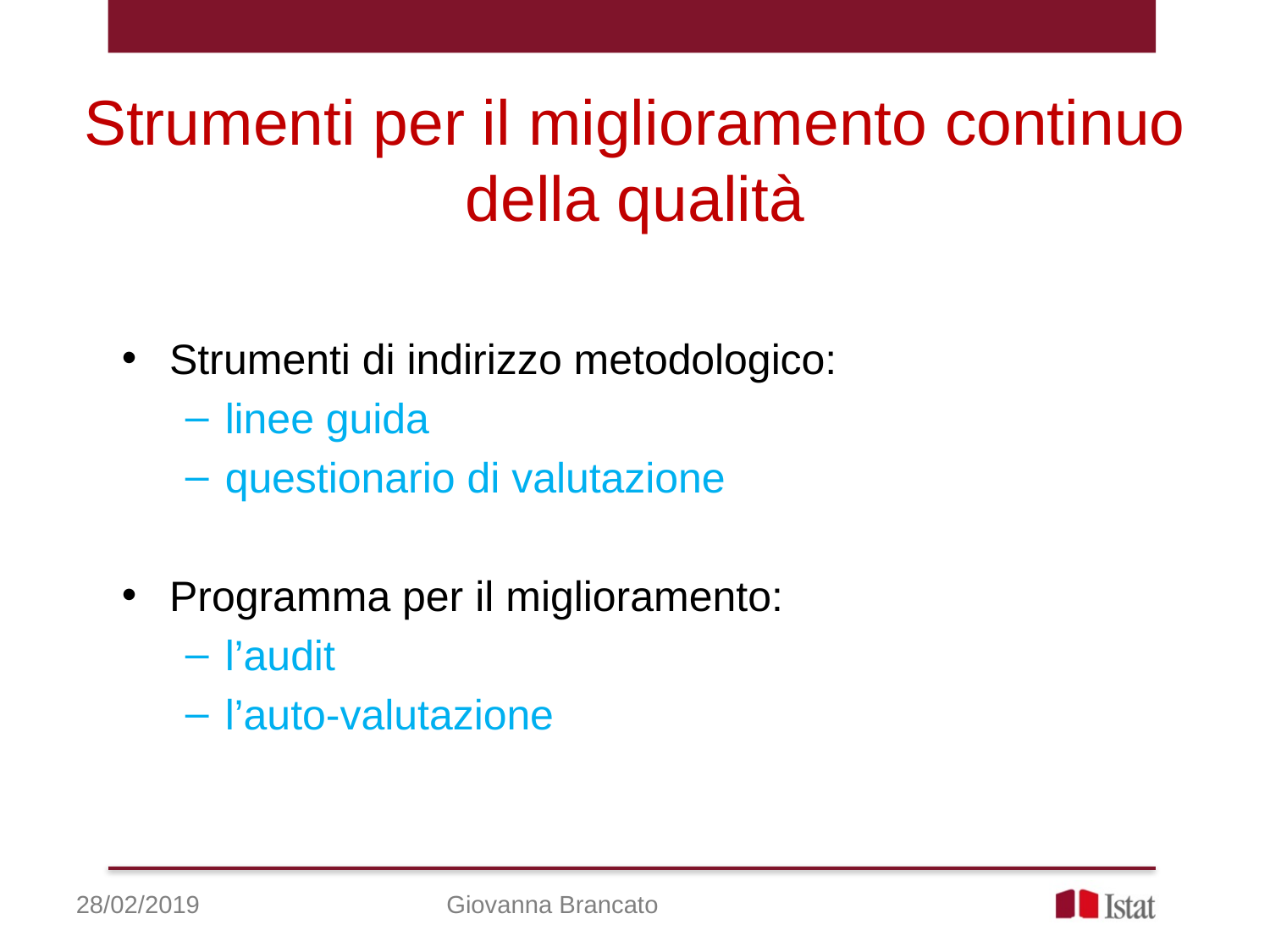

# Strumenti per il miglioramento continuo della qualità
Strumenti di indirizzo metodologico:
linee guida
questionario di valutazione

Programma per il miglioramento:
l’audit
l’auto-valutazione

28/02/2019
Giovanna Brancato